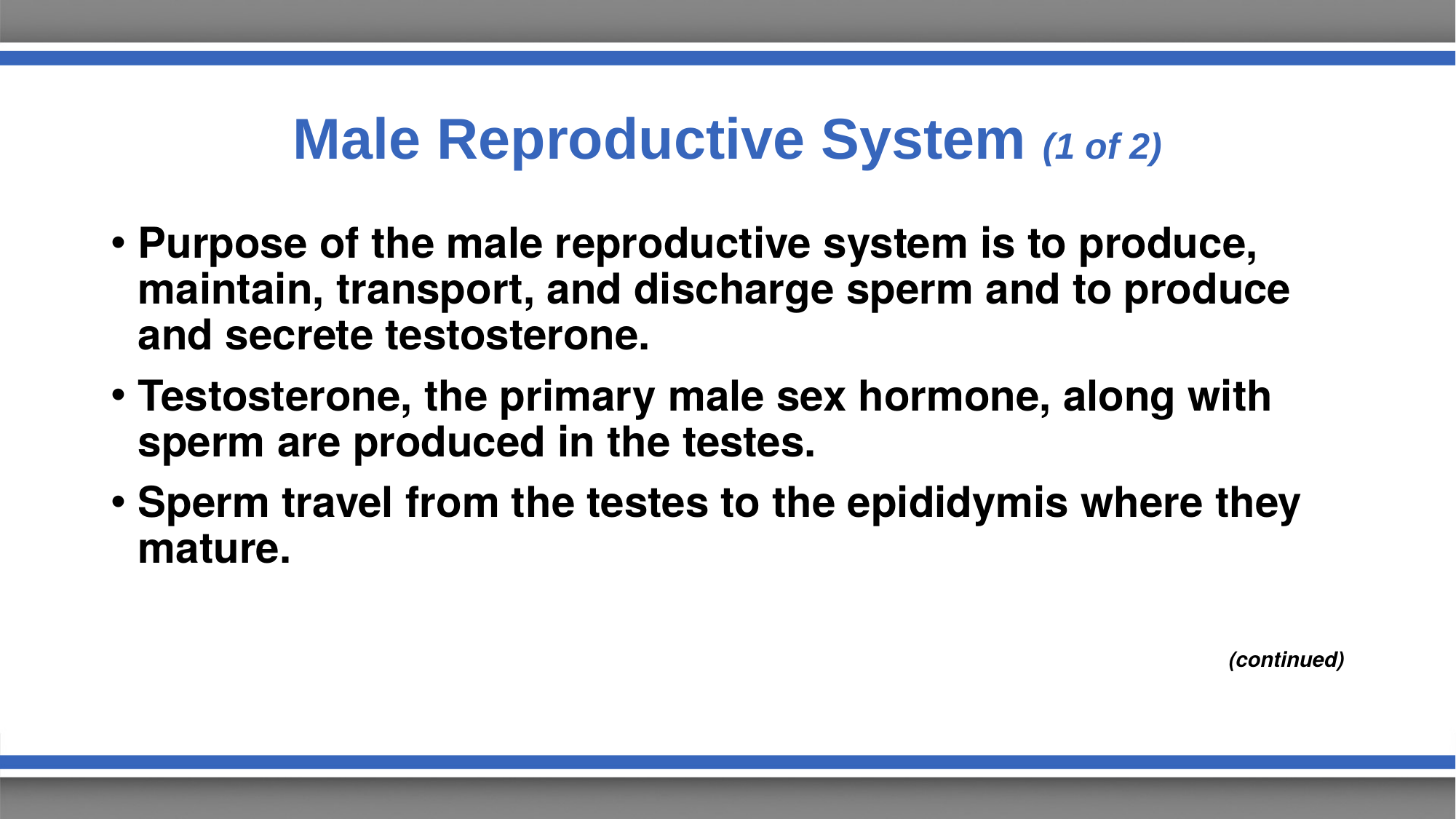

# Male Reproductive System (1 of 2)
Purpose of the male reproductive system is to produce, maintain, transport, and discharge sperm and to produce and secrete testosterone.
Testosterone, the primary male sex hormone, along with sperm are produced in the testes.
Sperm travel from the testes to the epididymis where they mature.

(continued)